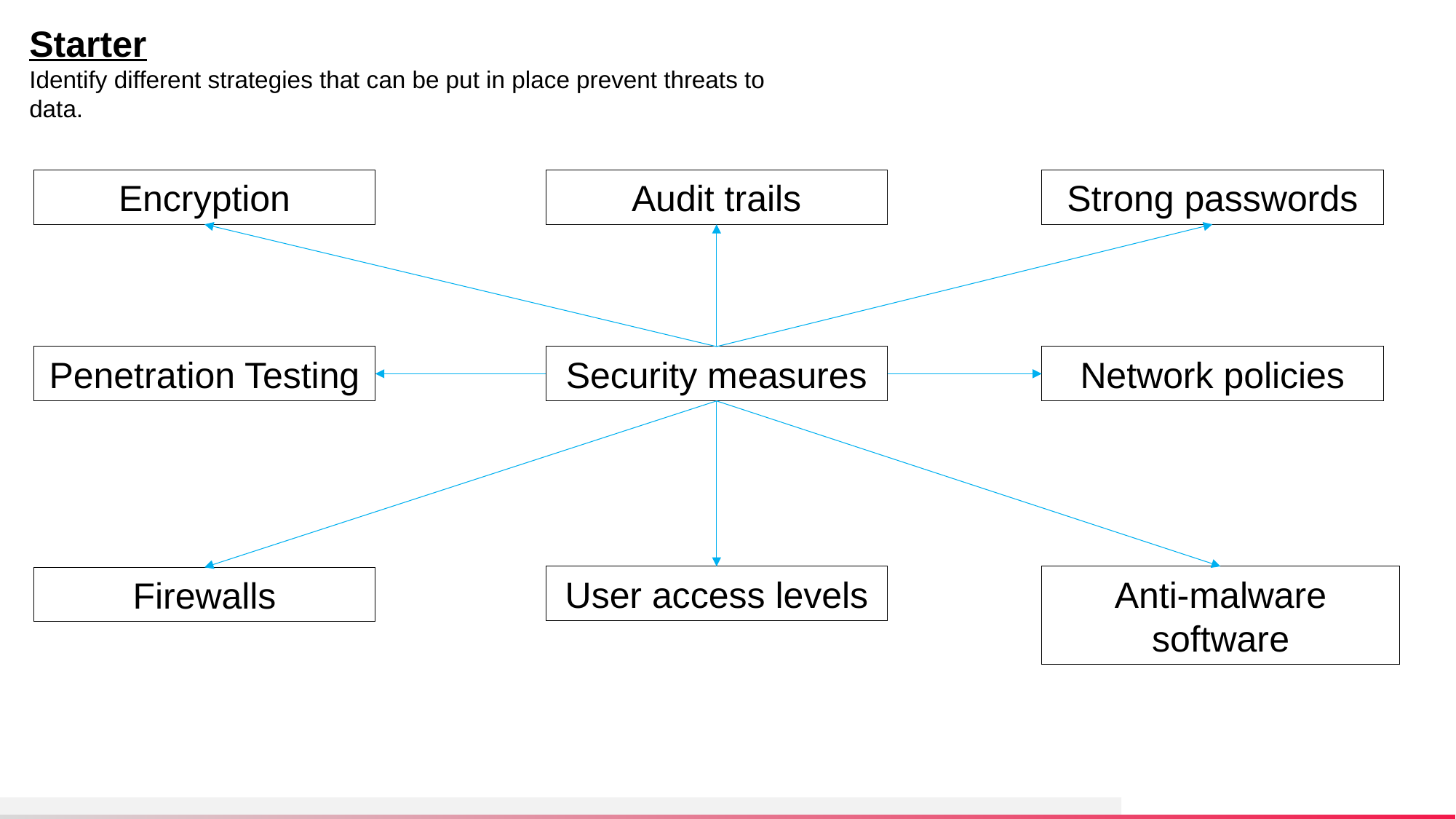

Starter
Identify different strategies that can be put in place prevent threats to data.
Strong passwords
Encryption
Audit trails
Penetration Testing
Network policies
Security measures
User access levels
Anti-malware software
Firewalls